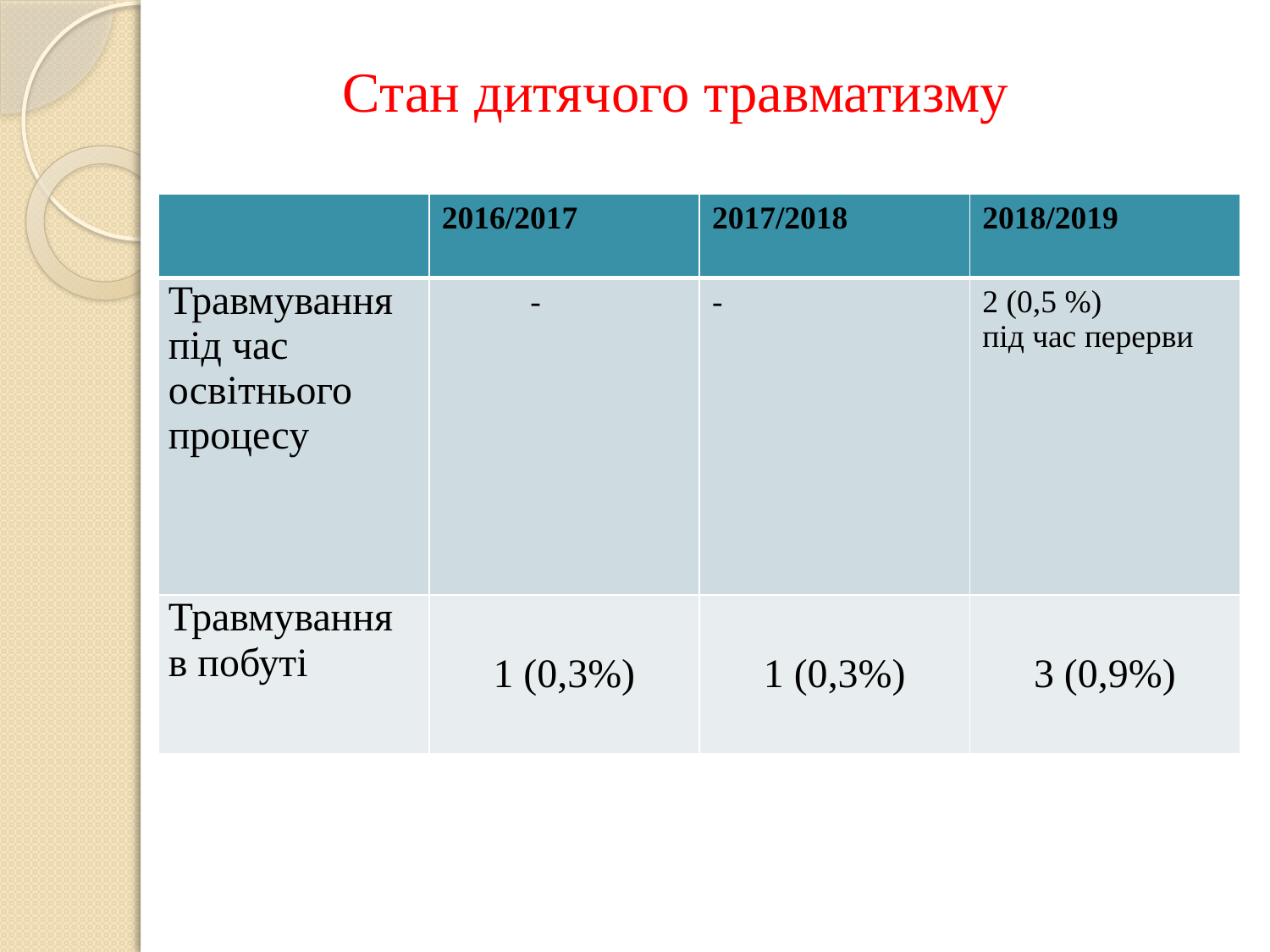

Стан дитячого травматизму

|  | 2016/2017 | 2017/2018 | 2018/2019 |
| --- | --- | --- | --- |
| Травмування під час освітнього процесу | - | - | 2 (0,5 %) під час перерви |
| Травмування в побуті | 1 (0,3%) | 1 (0,3%) | 3 (0,9%) |